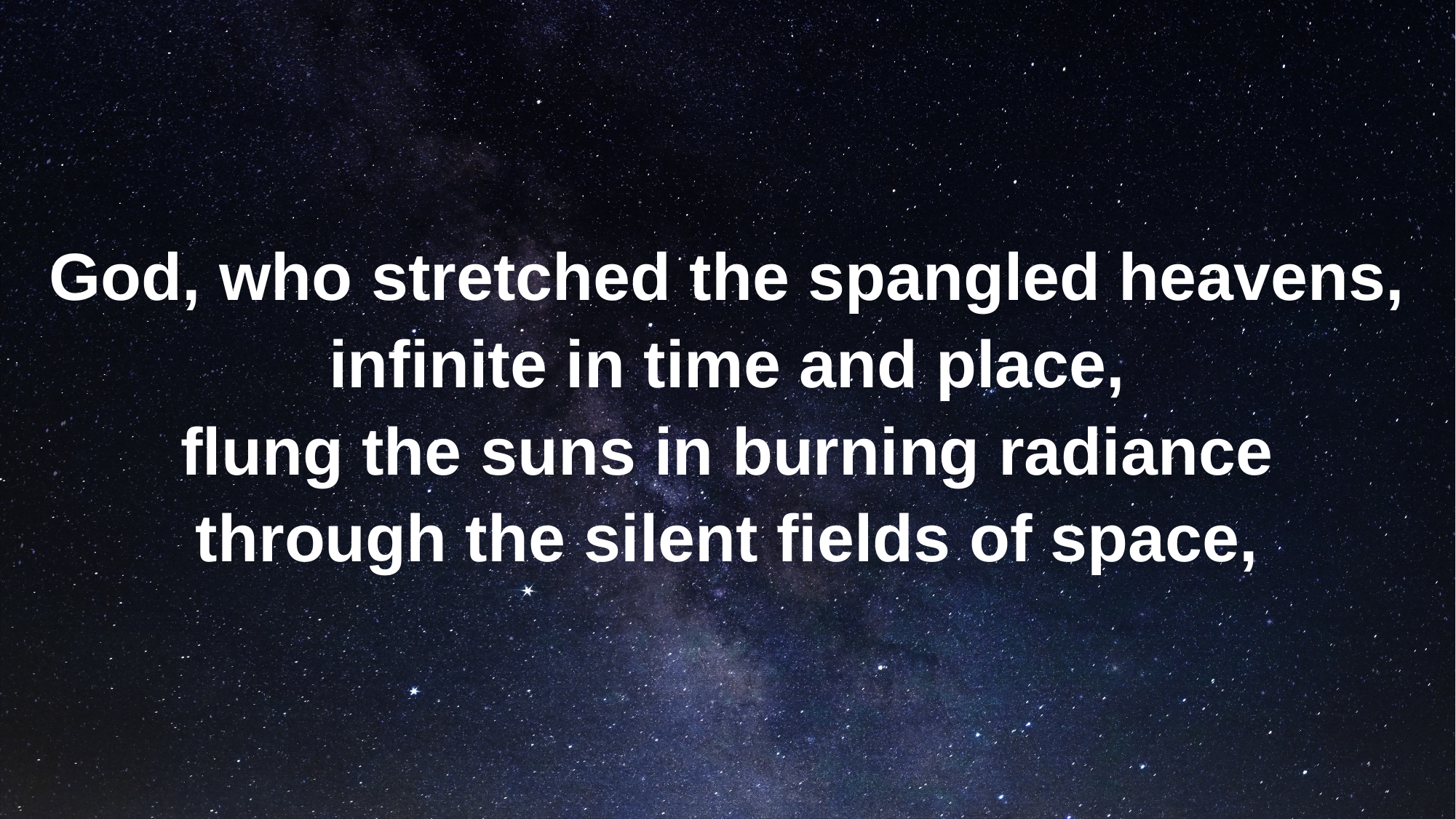

God, who stretched the spangled heavens,
infinite in time and place,
flung the suns in burning radiance
through the silent fields of space,